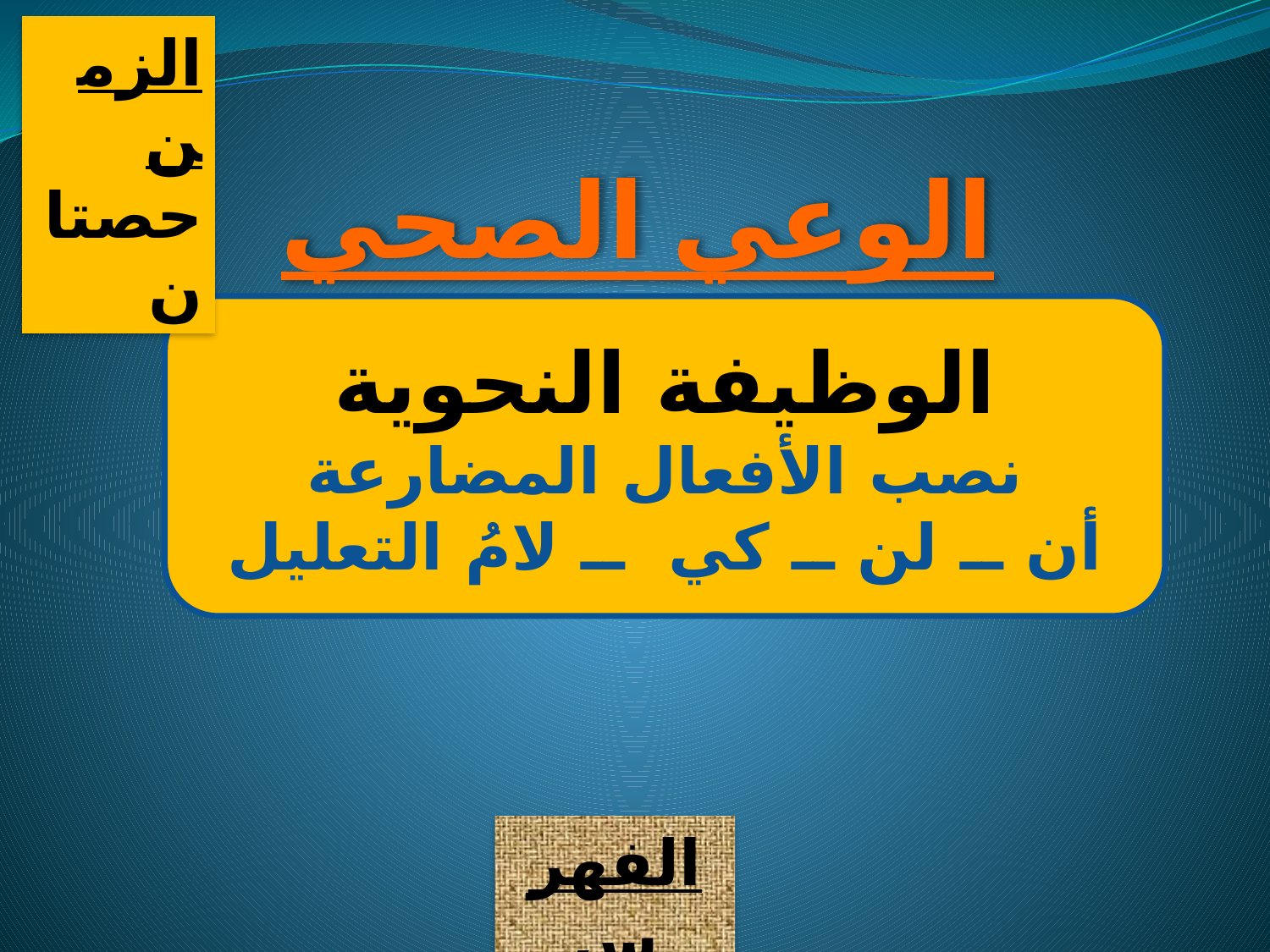

الزمن
حصتان
الوعي الصحي
الوظيفة النحوية
نصب الأفعال المضارعة
أن ــ لن ــ كي  ــ لامُ التعليل
الفهرس